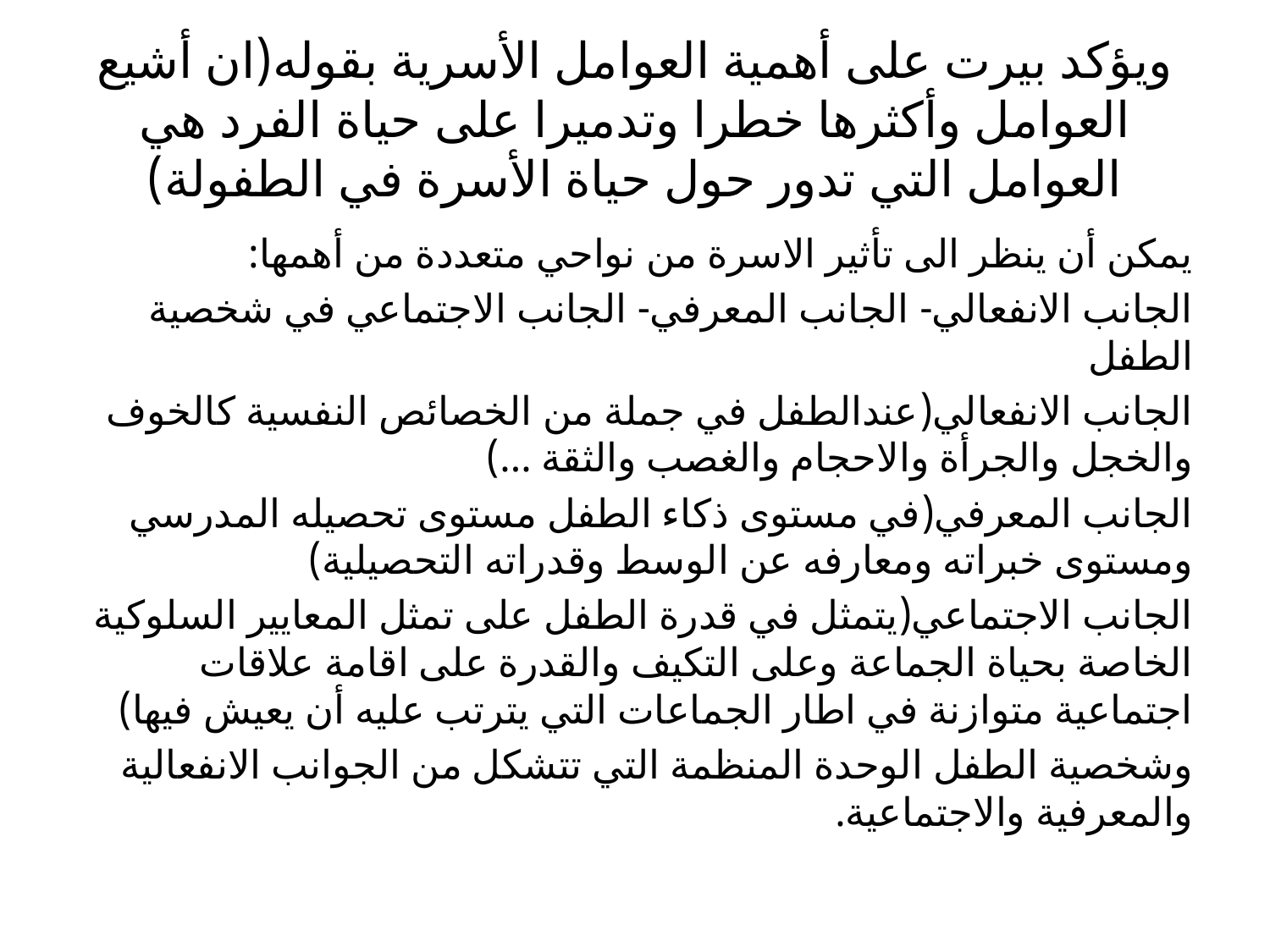

# ويؤكد بيرت على أهمية العوامل الأسرية بقوله(ان أشيع العوامل وأكثرها خطرا وتدميرا على حياة الفرد هي العوامل التي تدور حول حياة الأسرة في الطفولة)
يمكن أن ينظر الى تأثير الاسرة من نواحي متعددة من أهمها:
الجانب الانفعالي- الجانب المعرفي- الجانب الاجتماعي في شخصية الطفل
الجانب الانفعالي(عندالطفل في جملة من الخصائص النفسية كالخوف والخجل والجرأة والاحجام والغصب والثقة ...)
الجانب المعرفي(في مستوى ذكاء الطفل مستوى تحصيله المدرسي ومستوى خبراته ومعارفه عن الوسط وقدراته التحصيلية)
الجانب الاجتماعي(يتمثل في قدرة الطفل على تمثل المعايير السلوكية الخاصة بحياة الجماعة وعلى التكيف والقدرة على اقامة علاقات اجتماعية متوازنة في اطار الجماعات التي يترتب عليه أن يعيش فيها)
وشخصية الطفل الوحدة المنظمة التي تتشكل من الجوانب الانفعالية والمعرفية والاجتماعية.